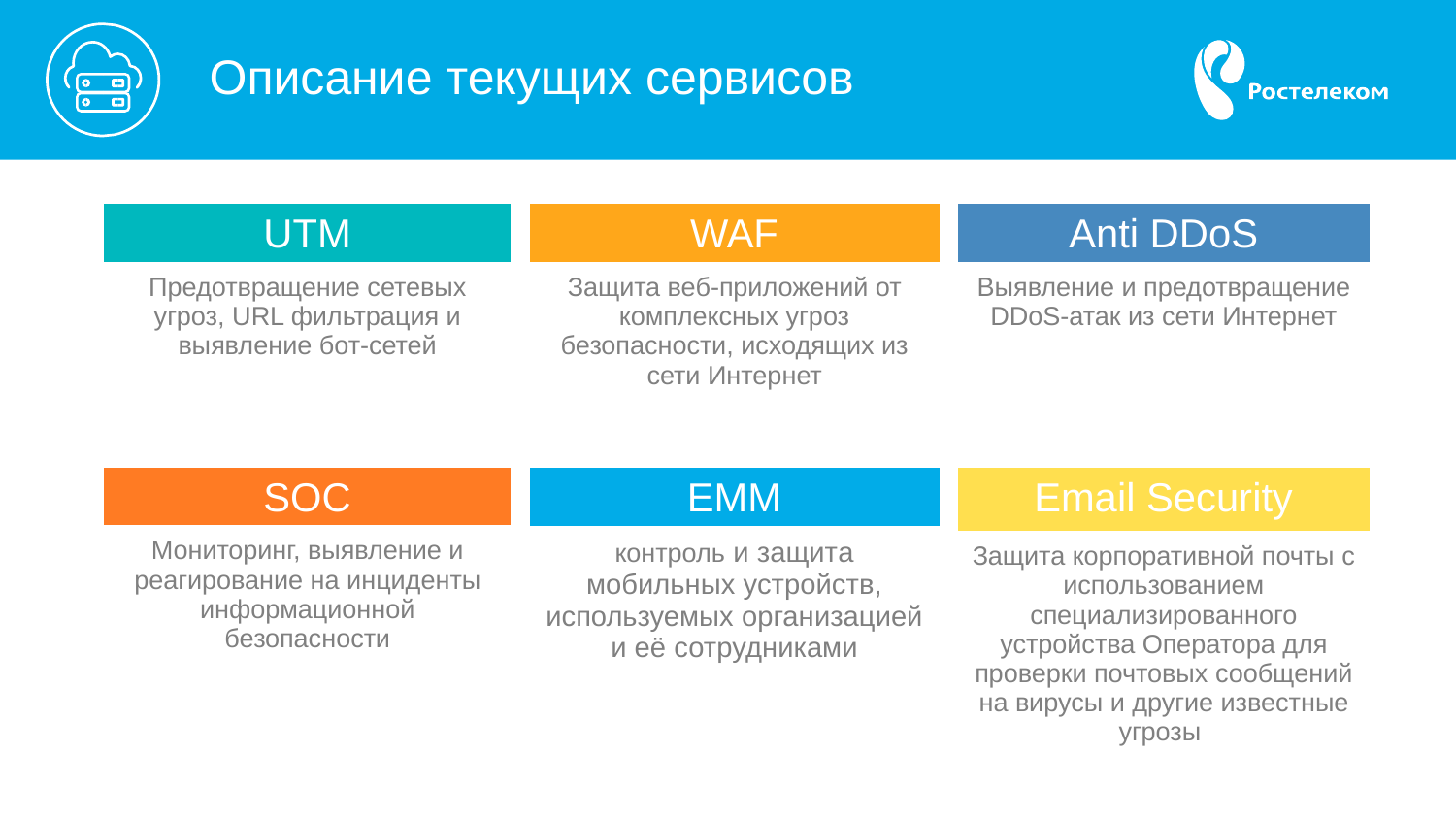

Описание текущих сервисов

| UTM |
| --- |
| Предотвращение сетевых угроз, URL фильтрация и выявление бот-сетей |
| WAF |
| --- |
| Защита веб-приложений от комплексных угроз безопасности, исходящих из сети Интернет |
| Anti DDoS |
| --- |
| Выявление и предотвращение DDoS-атак из сети Интернет |
| SOC |
| --- |
| Мониторинг, выявление и реагирование на инциденты информационной безопасности |
| Email Security |
| --- |
| Защита корпоративной почты с использованием специализированного устройства Оператора для проверки почтовых сообщений на вирусы и другие известные угрозы |
| EMM |
| --- |
| контроль и защитa мобильных устройств, используемых организацией и её сотрудниками |